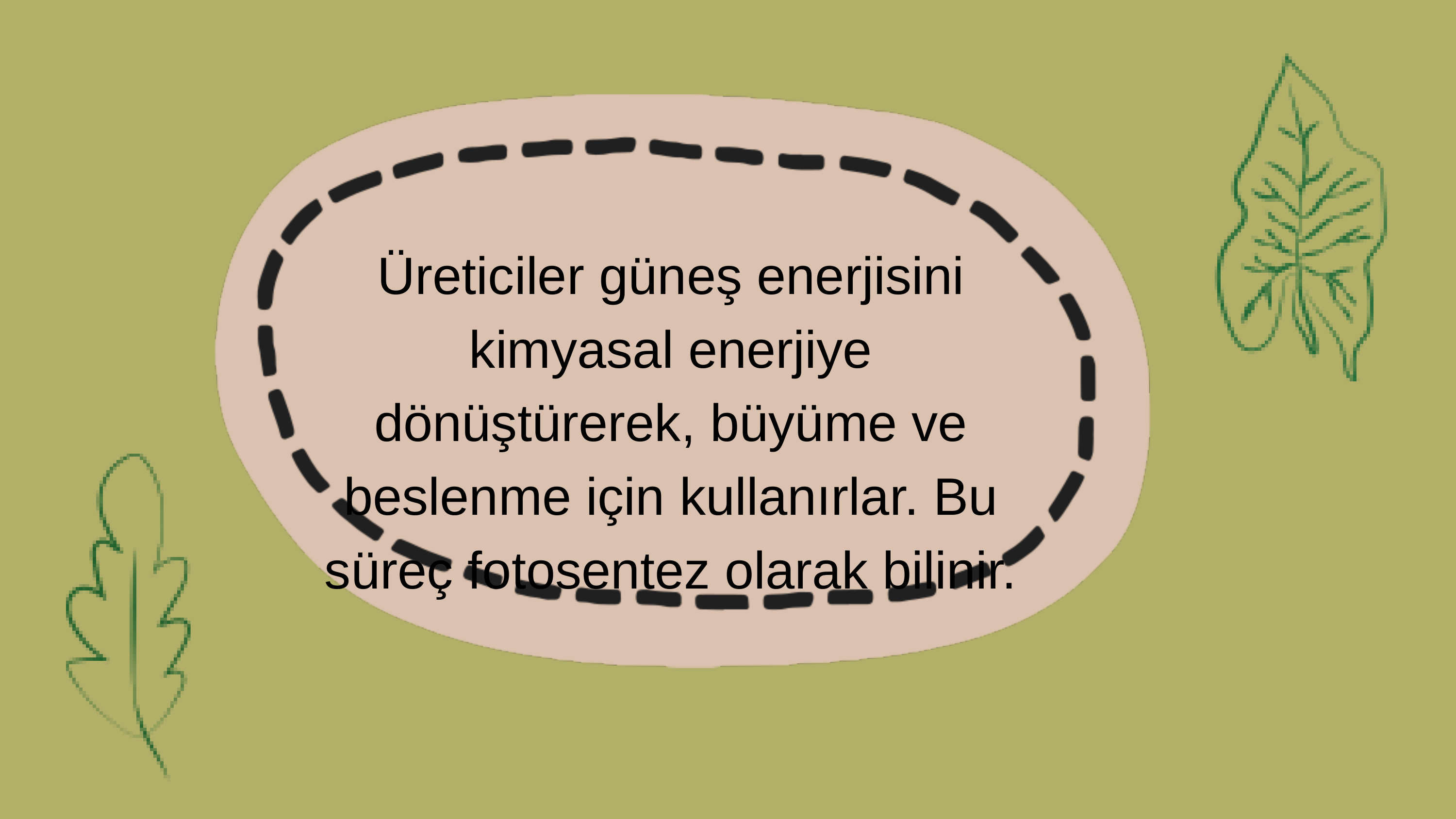

Üreticiler güneş enerjisini kimyasal enerjiye dönüştürerek, büyüme ve beslenme için kullanırlar. Bu süreç fotosentez olarak bilinir.